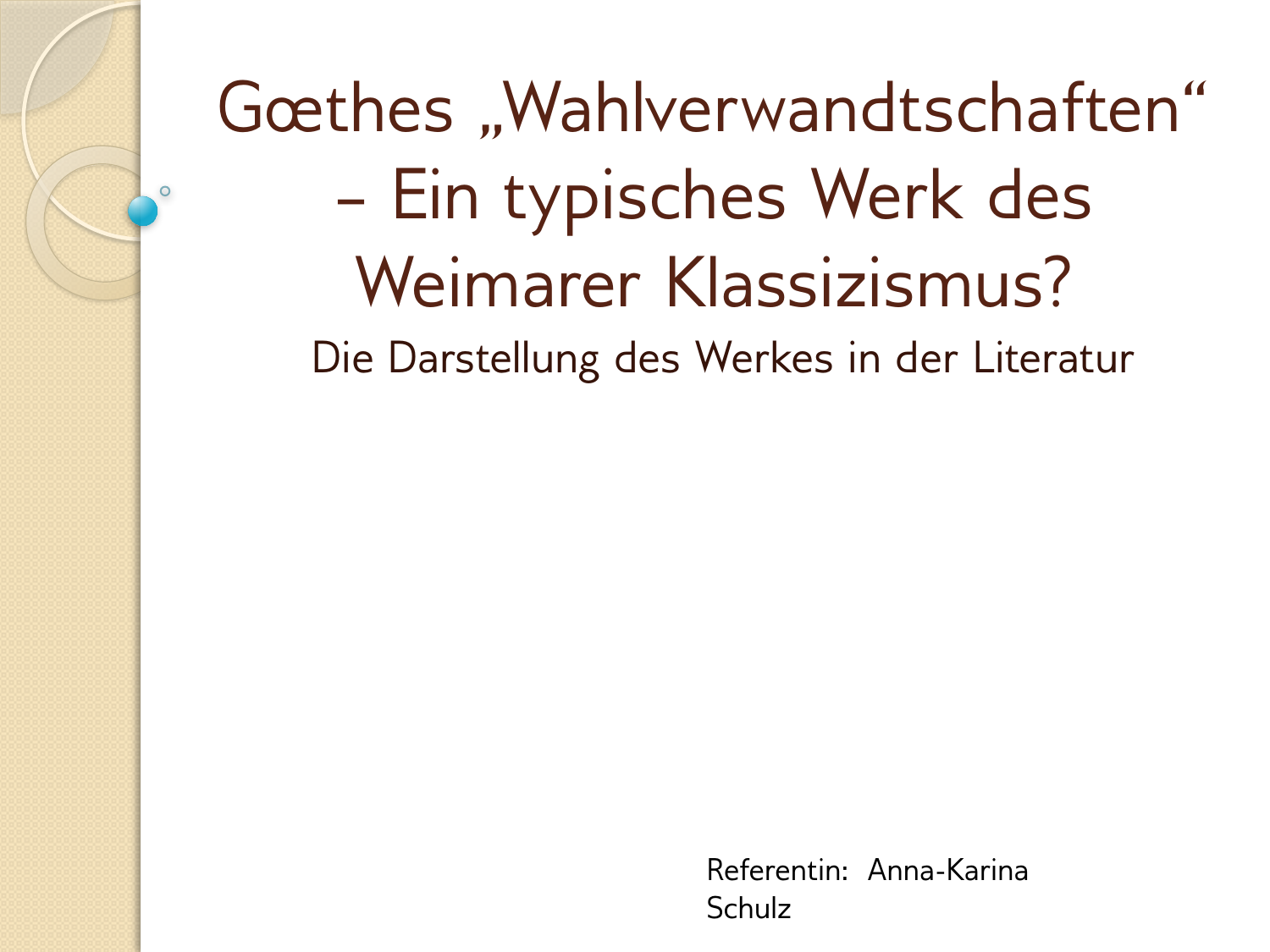

# Goethes „Wahlverwandtschaften“ – Ein typisches Werk des Weimarer Klassizismus?
Die Darstellung des Werkes in der Literatur

Referentin:  Anna-Karina Schulz